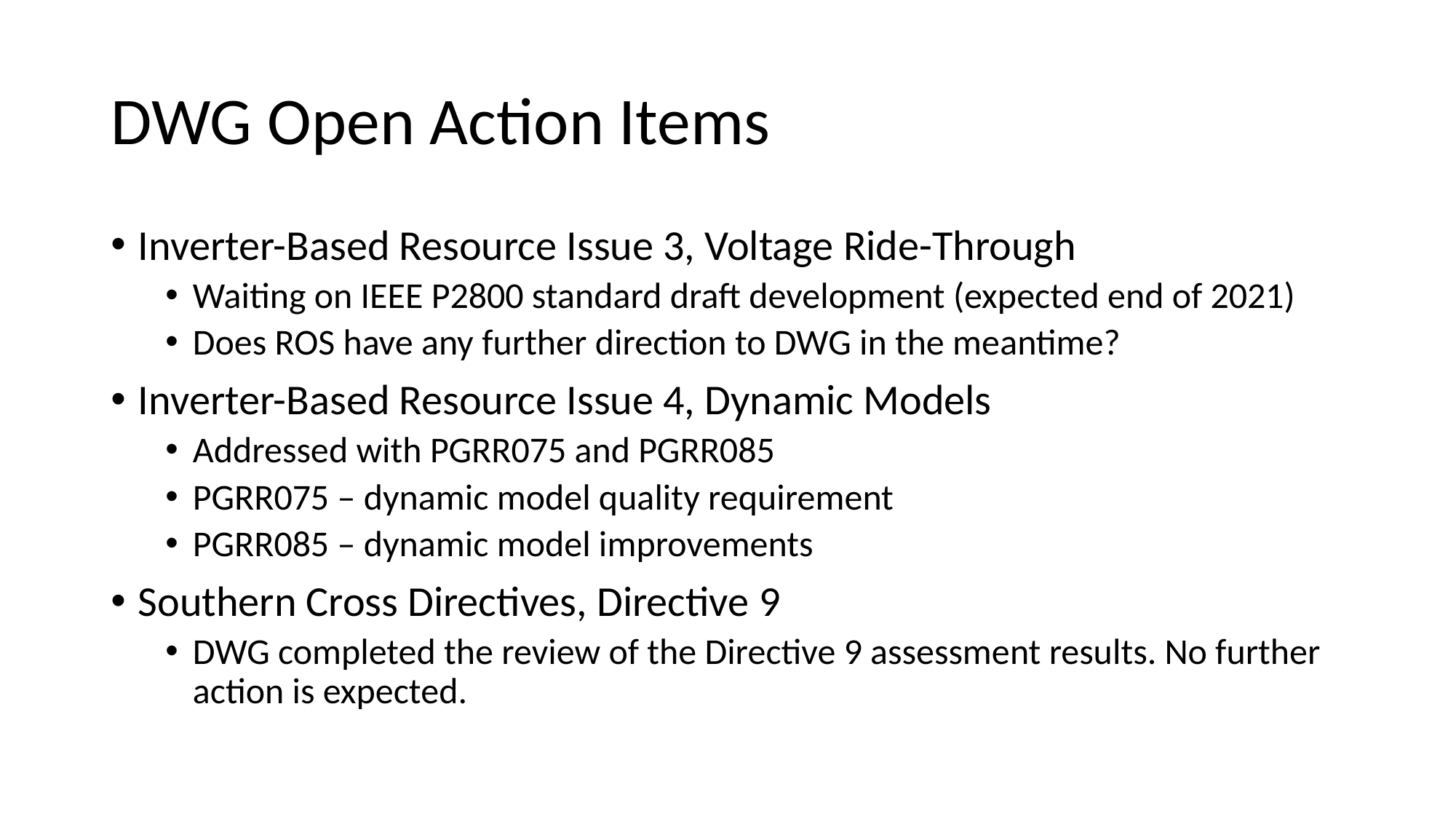

# DWG Open Action Items
Inverter-Based Resource Issue 3, Voltage Ride-Through
Waiting on IEEE P2800 standard draft development (expected end of 2021)
Does ROS have any further direction to DWG in the meantime?
Inverter-Based Resource Issue 4, Dynamic Models
Addressed with PGRR075 and PGRR085
PGRR075 – dynamic model quality requirement
PGRR085 – dynamic model improvements
Southern Cross Directives, Directive 9
DWG completed the review of the Directive 9 assessment results. No further action is expected.